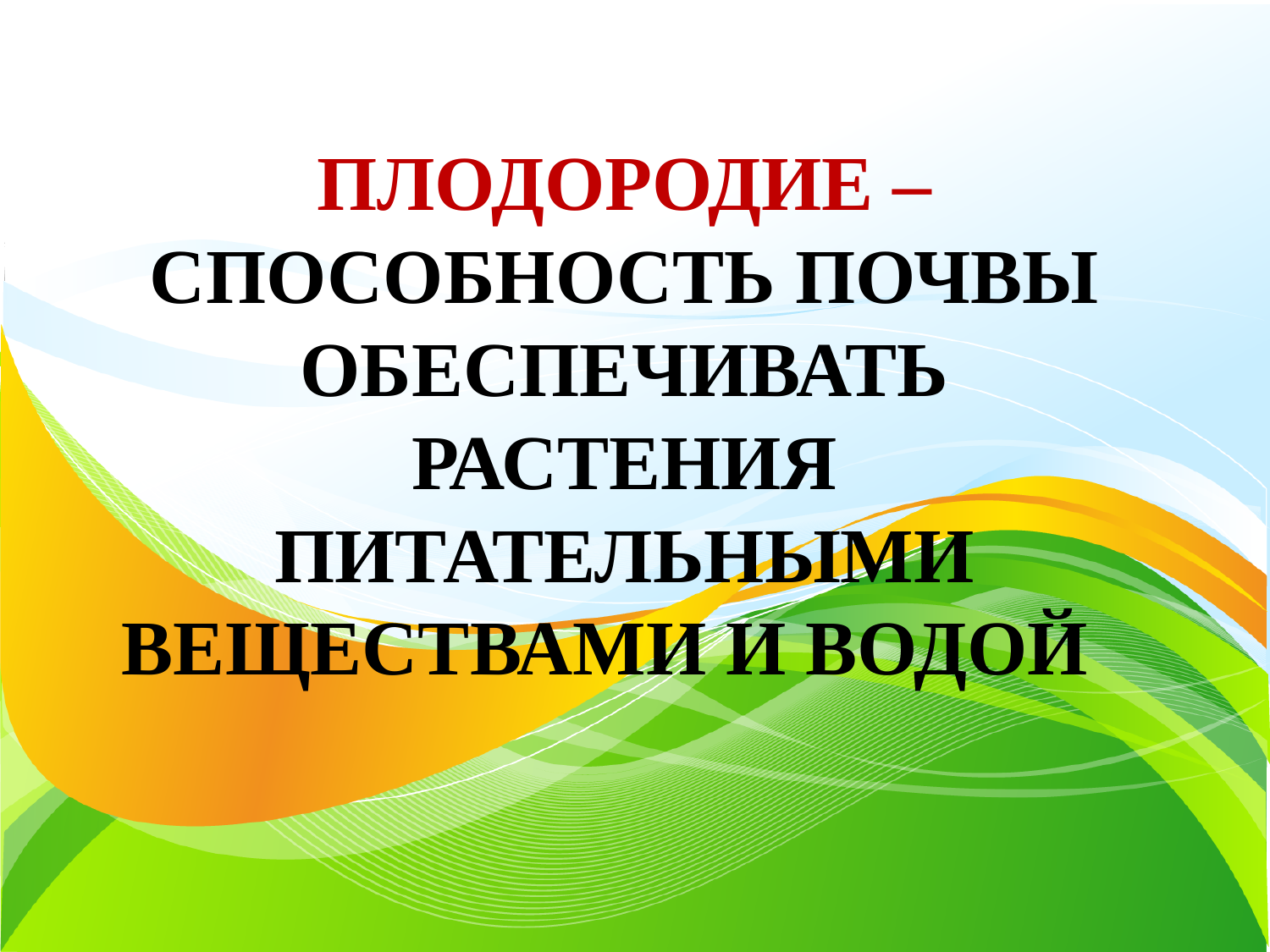

# Плодородие –способность почвы обеспечивать растения питательными веществами и водой